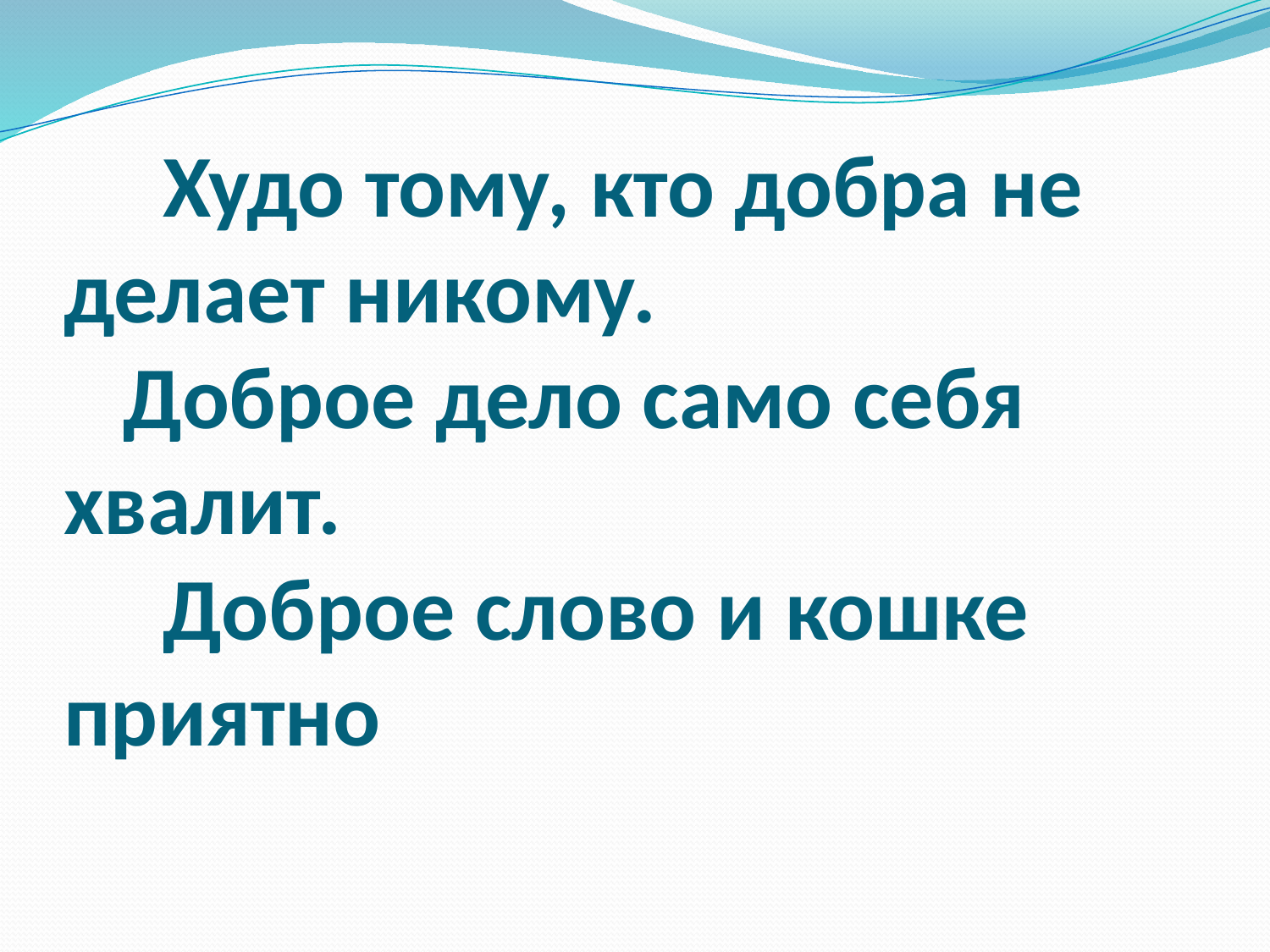

# Худо тому, кто добра не делает никому. Доброе дело само себя хвалит. Доброе слово и кошке приятно